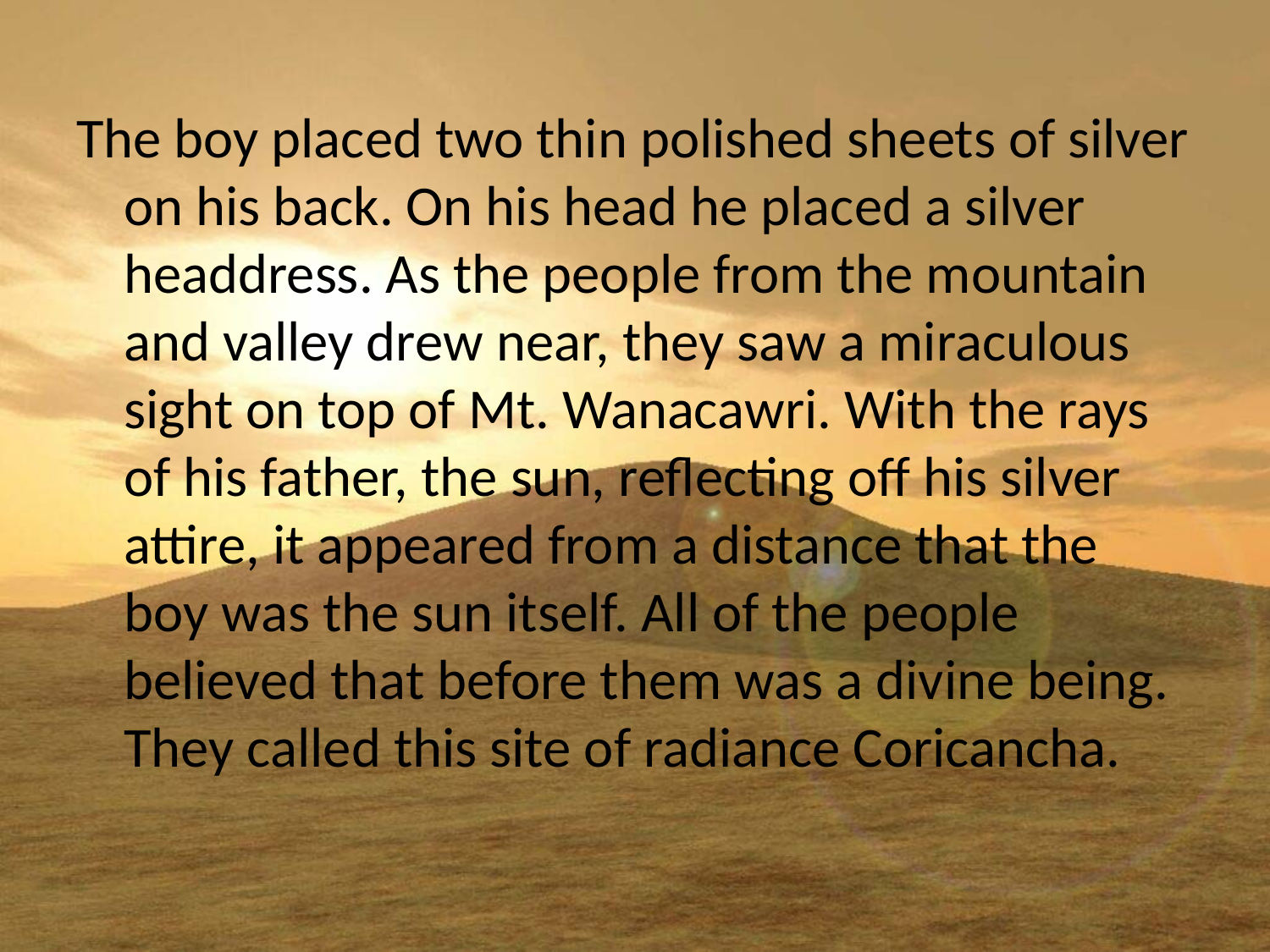

The boy placed two thin polished sheets of silver on his back. On his head he placed a silver headdress. As the people from the mountain and valley drew near, they saw a miraculous sight on top of Mt. Wanacawri. With the rays of his father, the sun, reflecting off his silver attire, it appeared from a distance that the boy was the sun itself. All of the people believed that before them was a divine being. They called this site of radiance Coricancha.